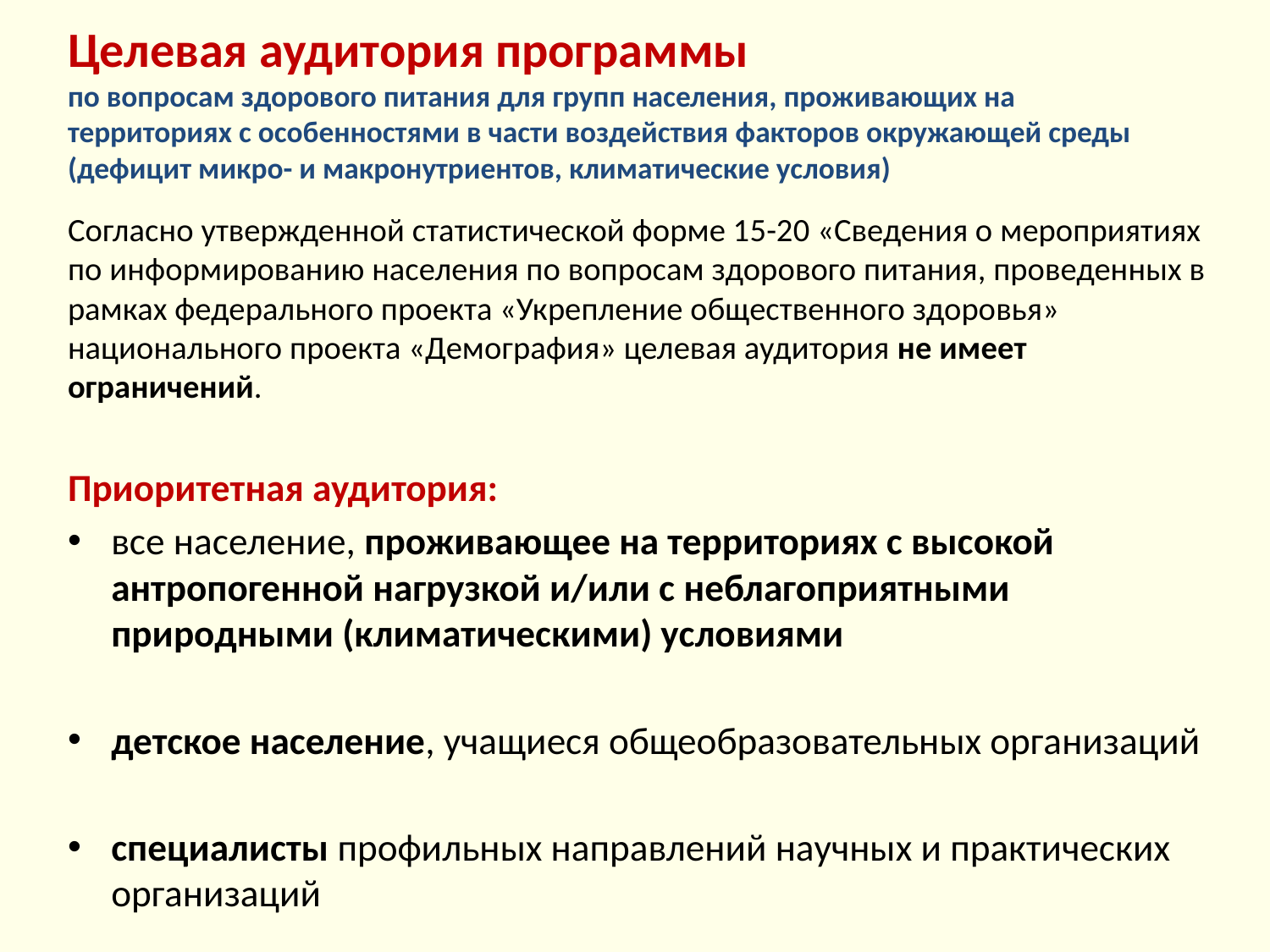

# Целевая аудитория программы по вопросам здорового питания для групп населения, проживающих на территориях с особенностями в части воздействия факторов окружающей среды (дефицит микро- и макронутриентов, климатические условия)
Согласно утвержденной статистической форме 15-20 «Сведения о мероприятиях по информированию населения по вопросам здорового питания, проведенных в рамках федерального проекта «Укрепление общественного здоровья» национального проекта «Демография» целевая аудитория не имеет ограничений.

Приоритетная аудитория:
все население, проживающее на территориях с высокой антропогенной нагрузкой и/или с неблагоприятными природными (климатическими) условиями

детское население, учащиеся общеобразовательных организаций

специалисты профильных направлений научных и практических организаций